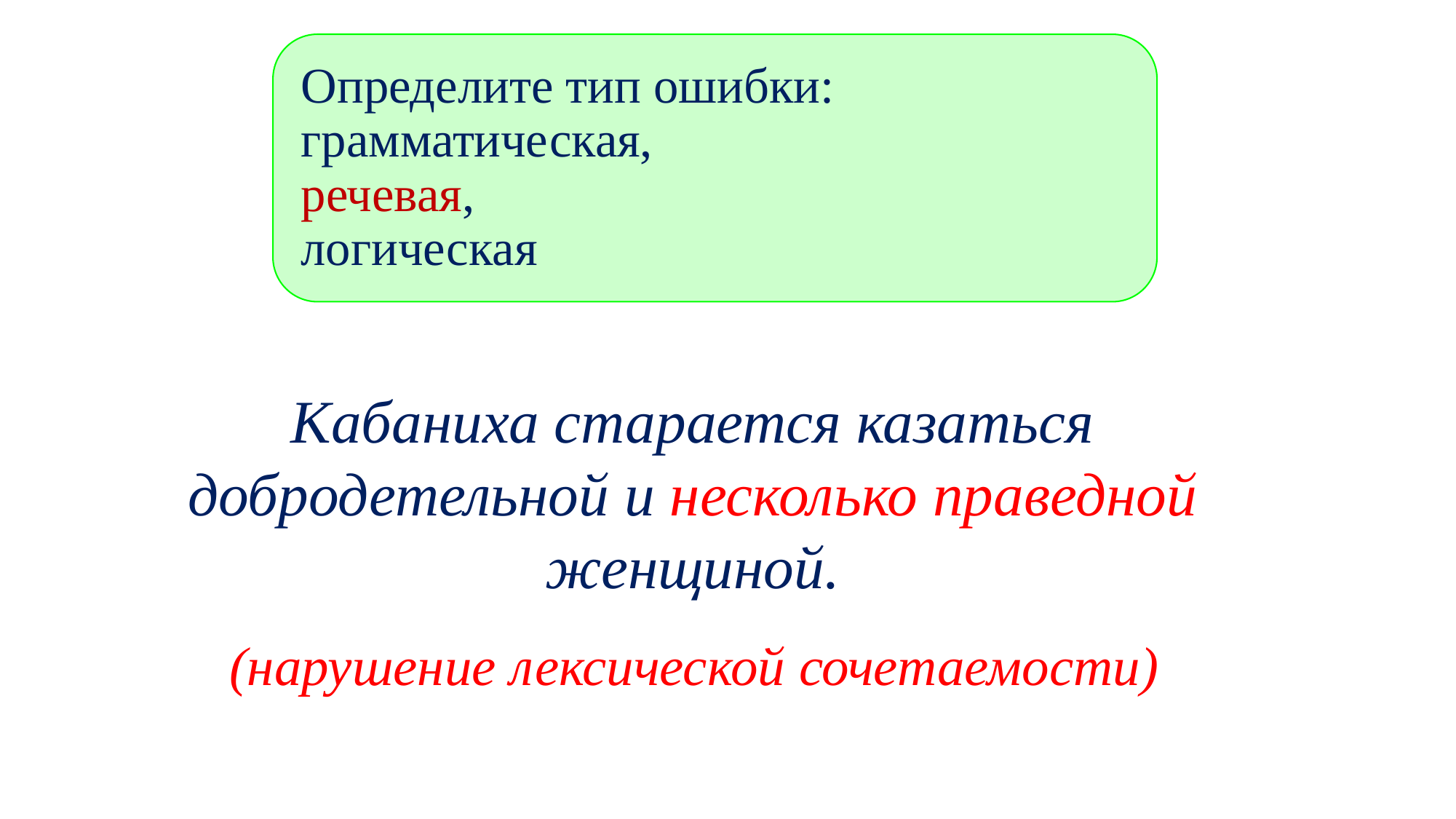

Определите тип ошибки:
грамматическая,
речевая,
логическая
Кабаниха старается казаться добродетельной и несколько праведной женщиной.
(нарушение лексической сочетаемости)